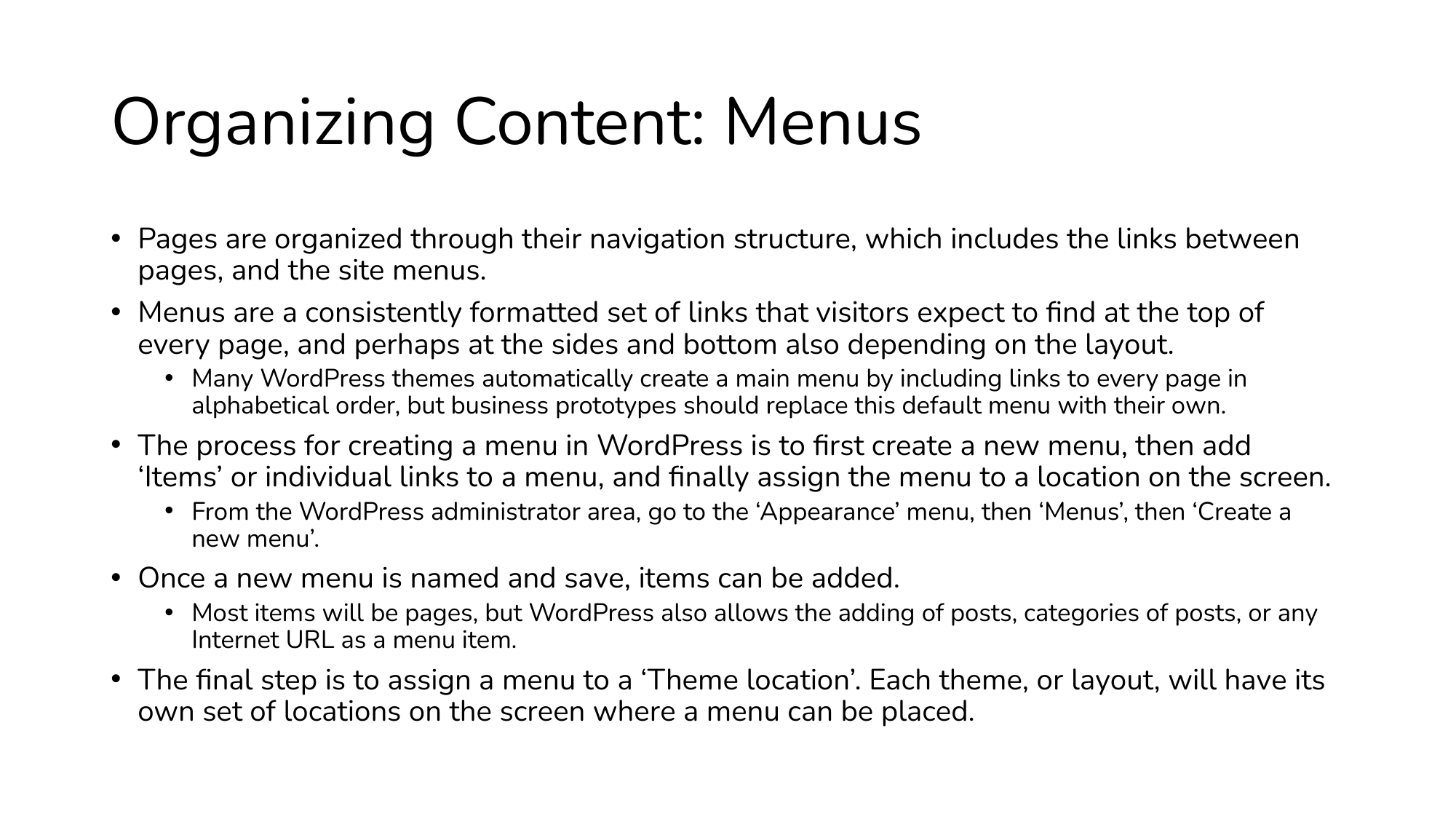

# Organizing Content: Menus
Pages are organized through their navigation structure, which includes the links between pages, and the site menus.
Menus are a consistently formatted set of links that visitors expect to find at the top of every page, and perhaps at the sides and bottom also depending on the layout.
Many WordPress themes automatically create a main menu by including links to every page in alphabetical order, but business prototypes should replace this default menu with their own.
The process for creating a menu in WordPress is to first create a new menu, then add ‘Items’ or individual links to a menu, and finally assign the menu to a location on the screen.
From the WordPress administrator area, go to the ‘Appearance’ menu, then ‘Menus’, then ‘Create a new menu’.
Once a new menu is named and save, items can be added.
Most items will be pages, but WordPress also allows the adding of posts, categories of posts, or any Internet URL as a menu item.
The final step is to assign a menu to a ‘Theme location’. Each theme, or layout, will have its own set of locations on the screen where a menu can be placed.